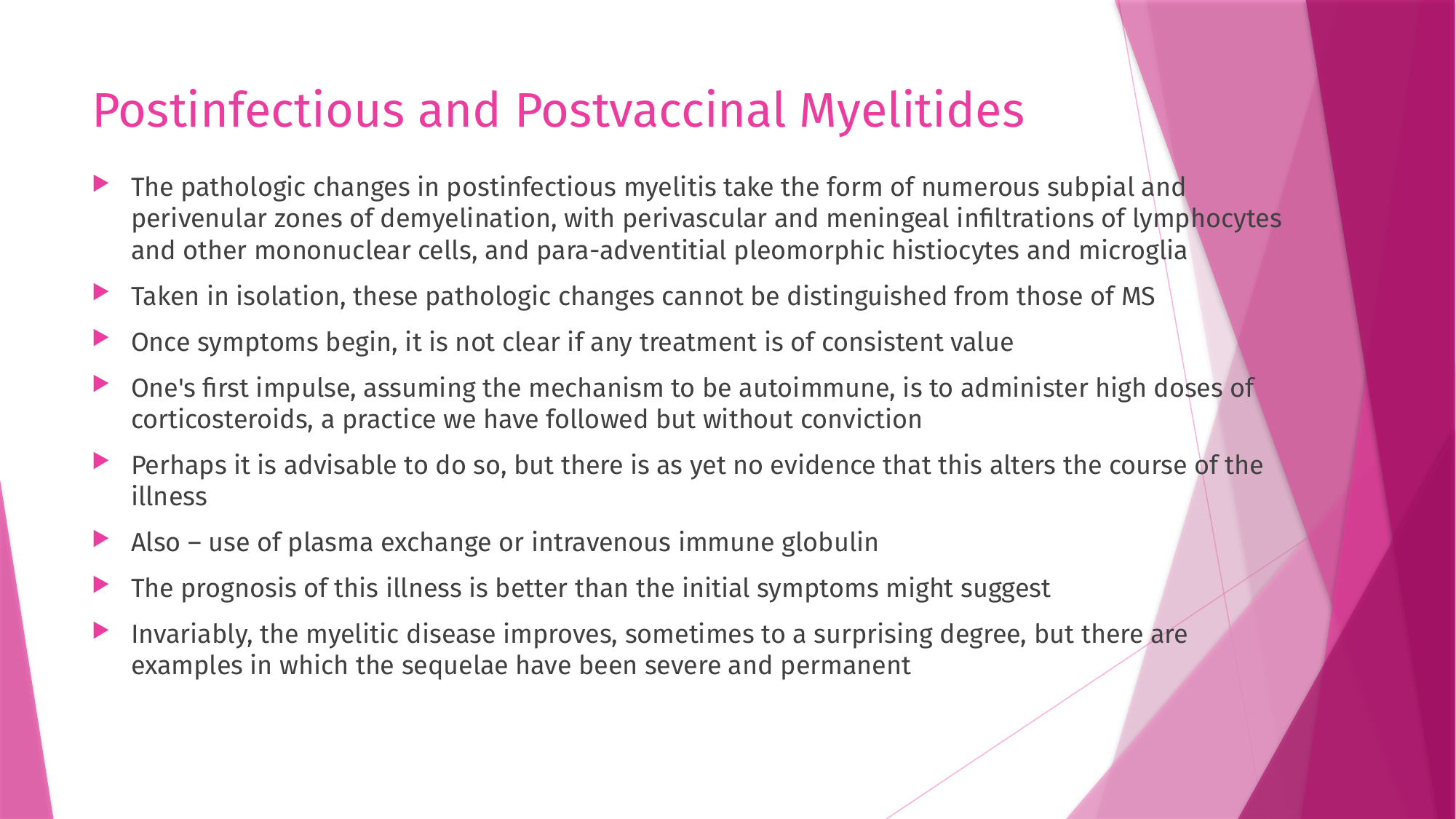

# Postinfectious and Postvaccinal Myelitides
The pathologic changes in postinfectious myelitis take the form of numerous subpial and perivenular zones of demyelination, with perivascular and meningeal infiltrations of lymphocytes and other mononuclear cells, and para-adventitial pleomorphic histiocytes and microglia
Taken in isolation, these pathologic changes cannot be distinguished from those of MS
Once symptoms begin, it is not clear if any treatment is of consistent value
One's first impulse, assuming the mechanism to be autoimmune, is to administer high doses of corticosteroids, a practice we have followed but without conviction
Perhaps it is advisable to do so, but there is as yet no evidence that this alters the course of the illness
Also – use of plasma exchange or intravenous immune globulin
The prognosis of this illness is better than the initial symptoms might suggest
Invariably, the myelitic disease improves, sometimes to a surprising degree, but there are examples in which the sequelae have been severe and permanent